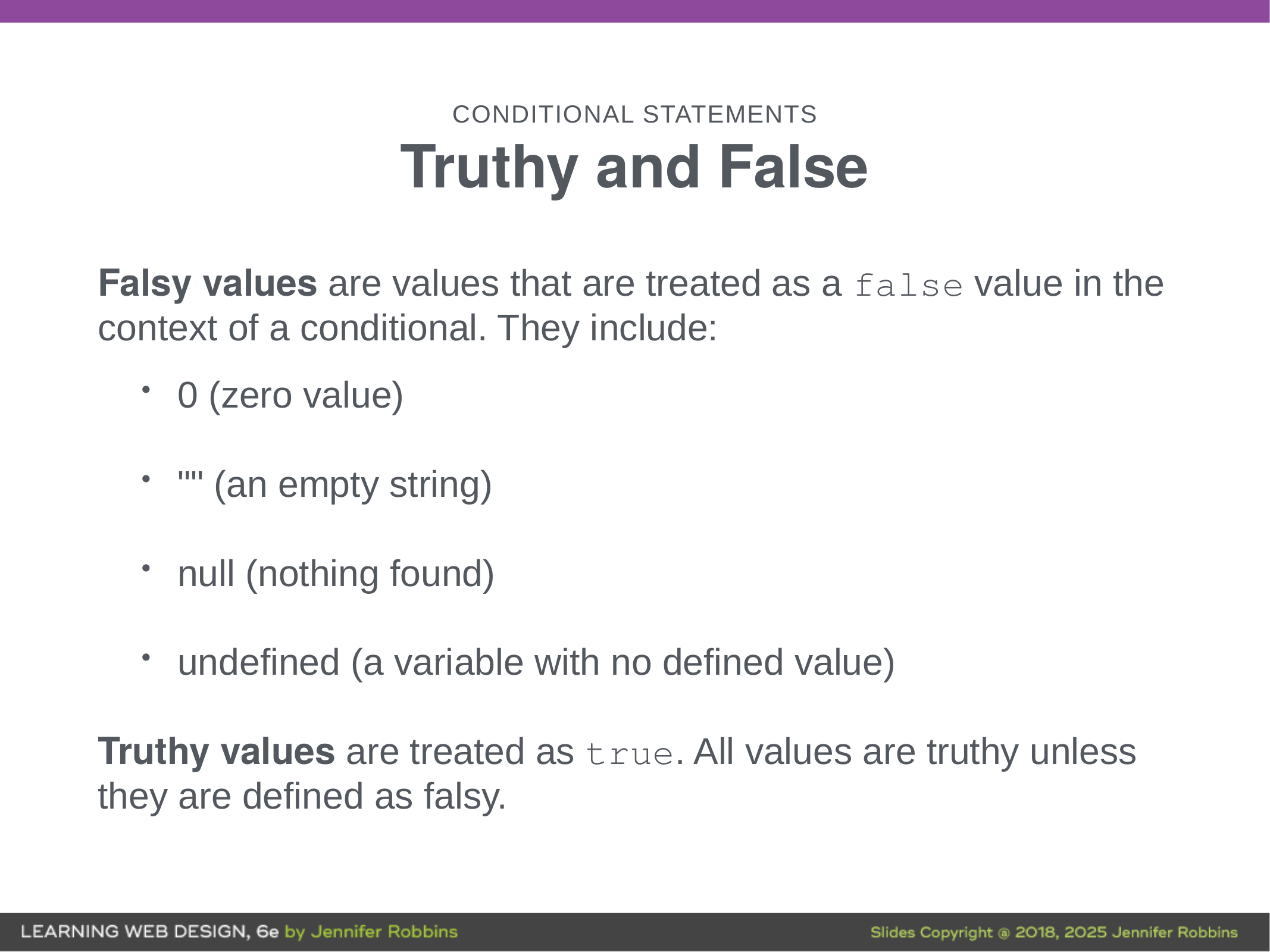

# CONDITIONAL STATEMENTS
Truthy and False
Falsy values are values that are treated as a false value in the context of a conditional. They include:
0 (zero value)
"" (an empty string)
null (nothing found)
undefined (a variable with no defined value)
Truthy values are treated as true. All values are truthy unless they are defined as falsy.